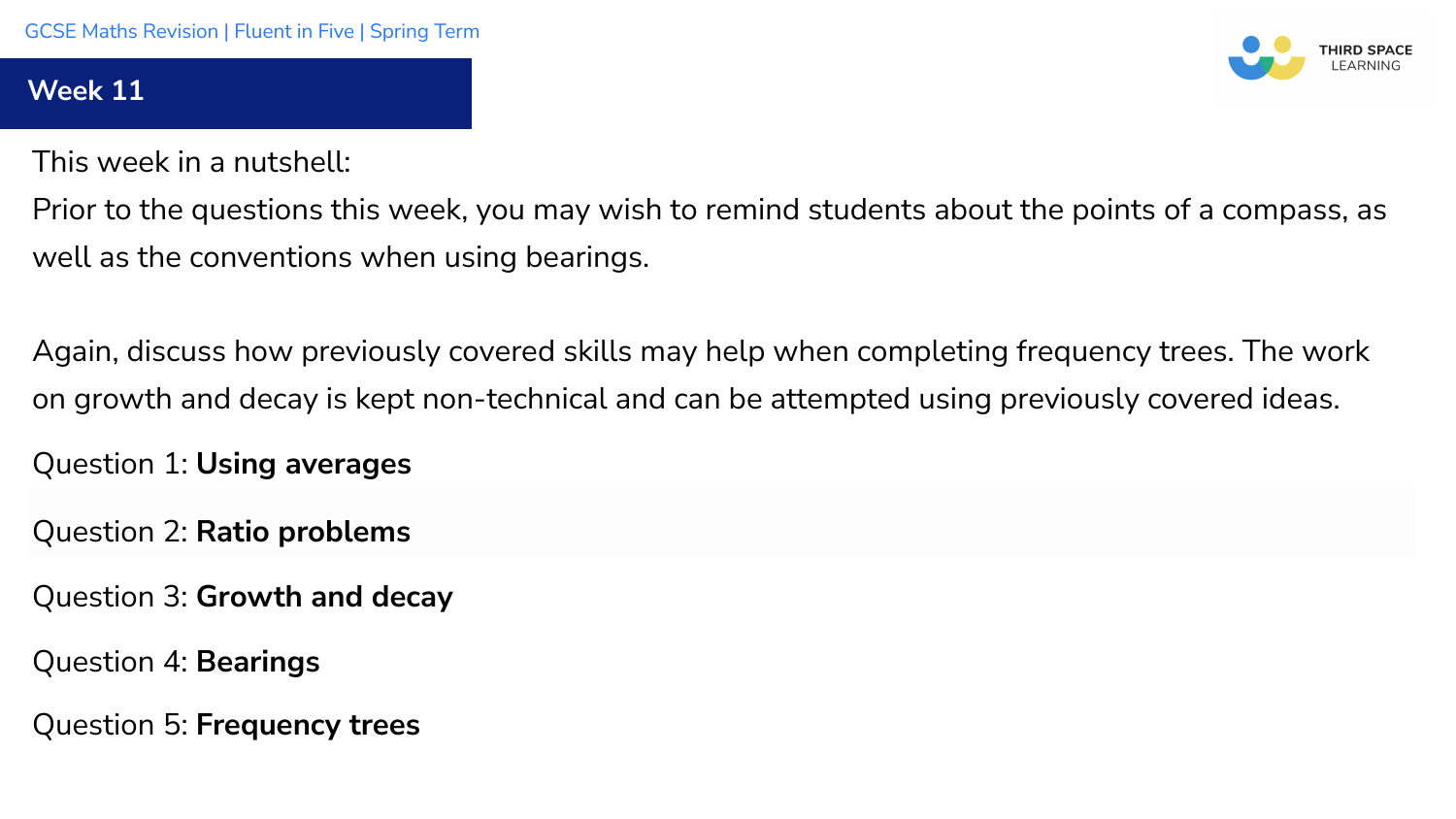

Week 11
| This week in a nutshell: Prior to the questions this week, you may wish to remind students about the points of a compass, as well as the conventions when using bearings. Again, discuss how previously covered skills may help when completing frequency trees. The work on growth and decay is kept non-technical and can be attempted using previously covered ideas. |
| --- |
| Question 1: Using averages |
| Question 2: Ratio problems |
| Question 3: Growth and decay |
| Question 4: Bearings |
| Question 5: Frequency trees |